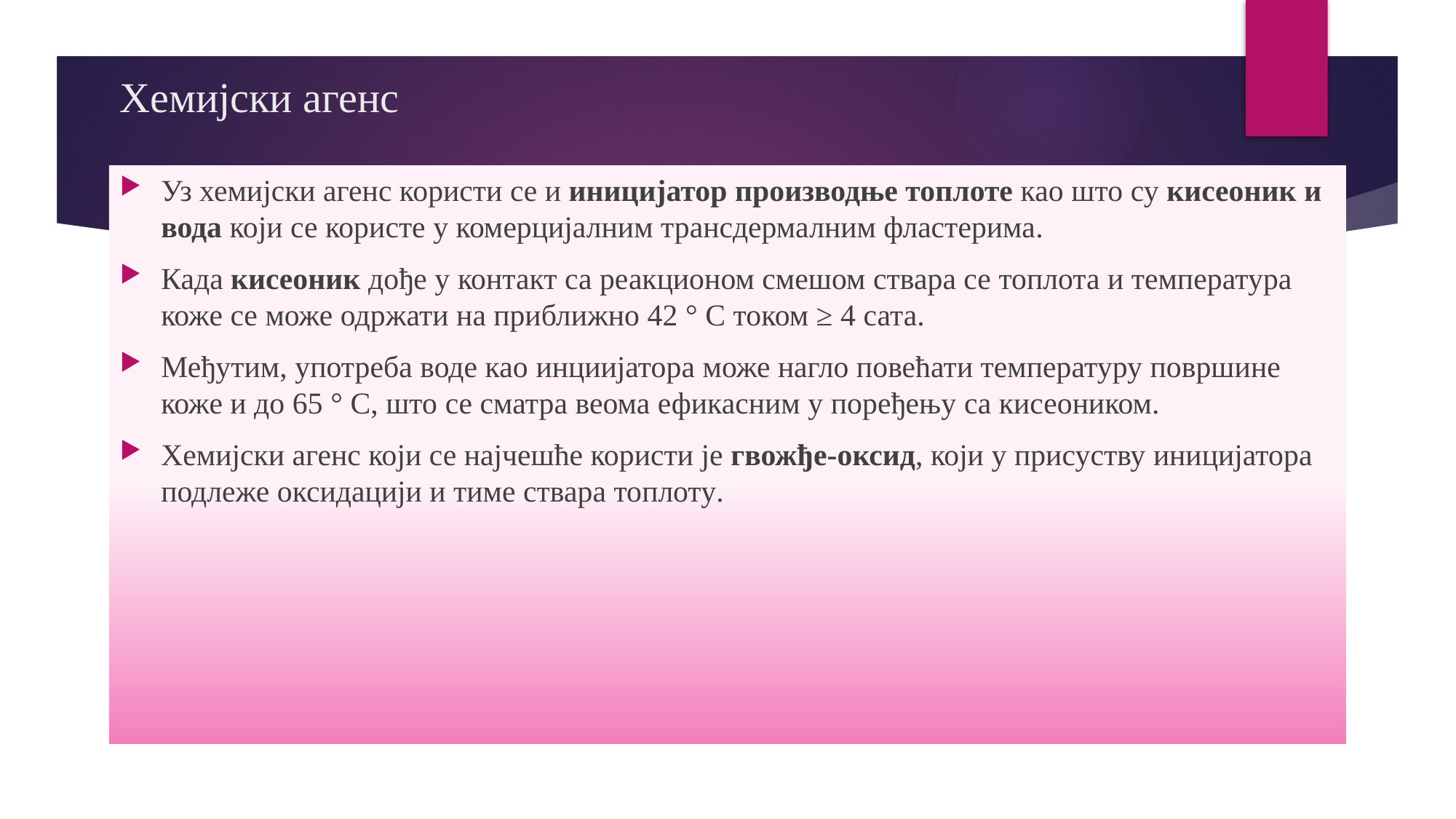

# Хемијски агенс
Уз хемијски агенс користи се и иницијатор производње топлоте као што су кисеоник и вода који се користе у комерцијалним трансдермалним фластерима.
Када кисеоник дође у контакт са реакционом смешом ствара се топлота и температура коже се може одржати на приближно 42 ° С током ≥ 4 сата.
Међутим, употреба воде као инциијатора може нагло повећати температуру површине коже и до 65 ° С, што се сматра веома ефикасним у поређењу са кисеоником.
Хемијски агенс који се најчешће користи је гвожђе-оксид, који у присуству иницијатора подлеже оксидацији и тиме ствара топлоту.